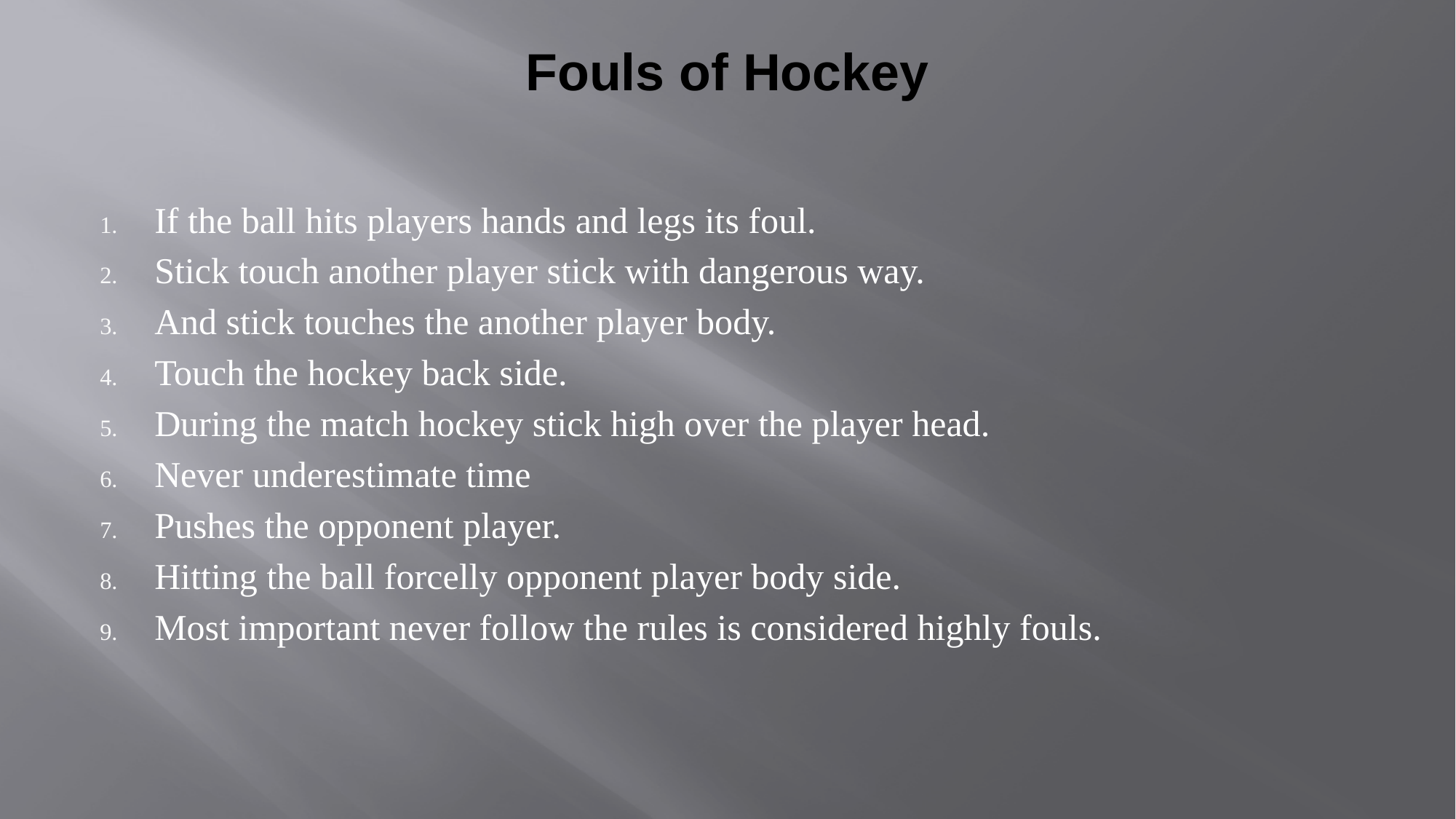

# Fouls of Hockey
If the ball hits players hands and legs its foul.
Stick touch another player stick with dangerous way.
And stick touches the another player body.
Touch the hockey back side.
During the match hockey stick high over the player head.
Never underestimate time
Pushes the opponent player.
Hitting the ball forcelly opponent player body side.
Most important never follow the rules is considered highly fouls.